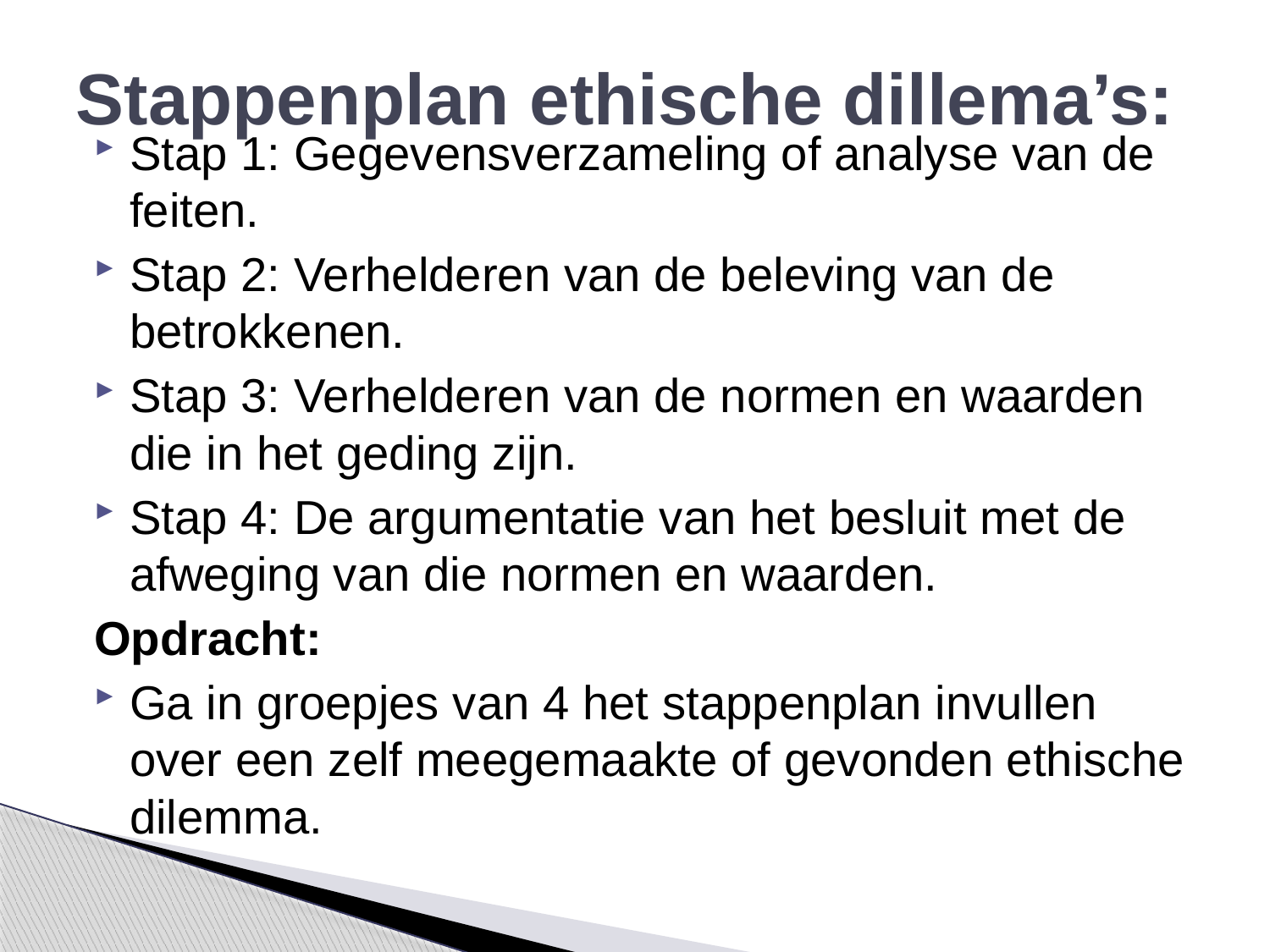

# Stappenplan ethische dillema’s:
Stap 1: Gegevensverzameling of analyse van de feiten.
Stap 2: Verhelderen van de beleving van de betrokkenen.
Stap 3: Verhelderen van de normen en waarden die in het geding zijn.
Stap 4: De argumentatie van het besluit met de afweging van die normen en waarden.
Opdracht:
Ga in groepjes van 4 het stappenplan invullen over een zelf meegemaakte of gevonden ethische dilemma.